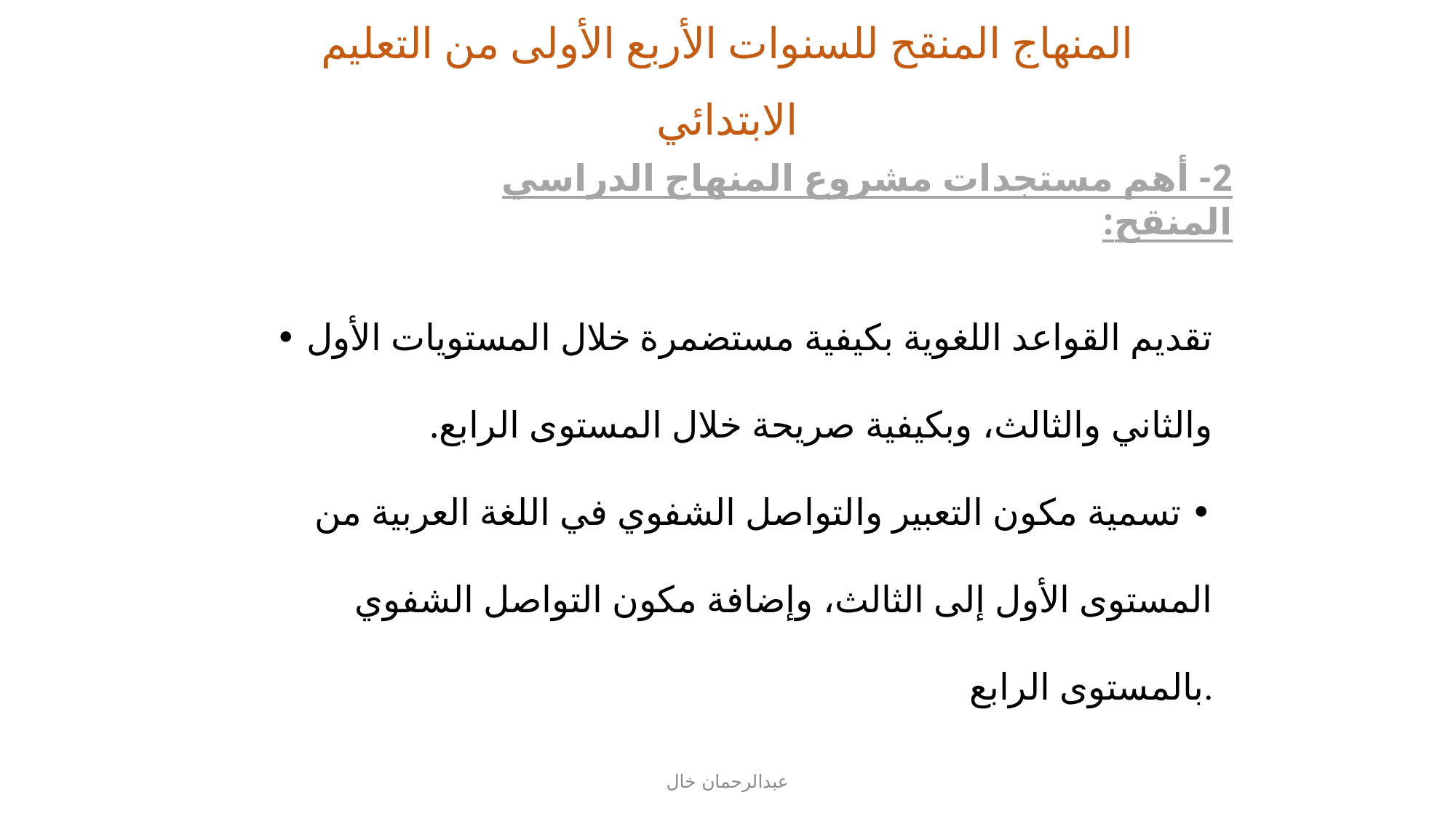

# المنهاج المنقح للسنوات الأربع الأولى من التعليم الابتدائي
2- أهم مستجدات مشروع المنهاج الدراسي المنقح:

• تقديم القواعد اللغوية بكيفية مستضمرة خلال المستويات الأول والثاني والثالث، وبكيفية صريحة خلال المستوى الرابع.
• تسمية مكون التعبير والتواصل الشفوي في اللغة العربية من المستوى الأول إلى الثالث، وإضافة مكون التواصل الشفوي بالمستوى الرابع.
عبدالرحمان خال